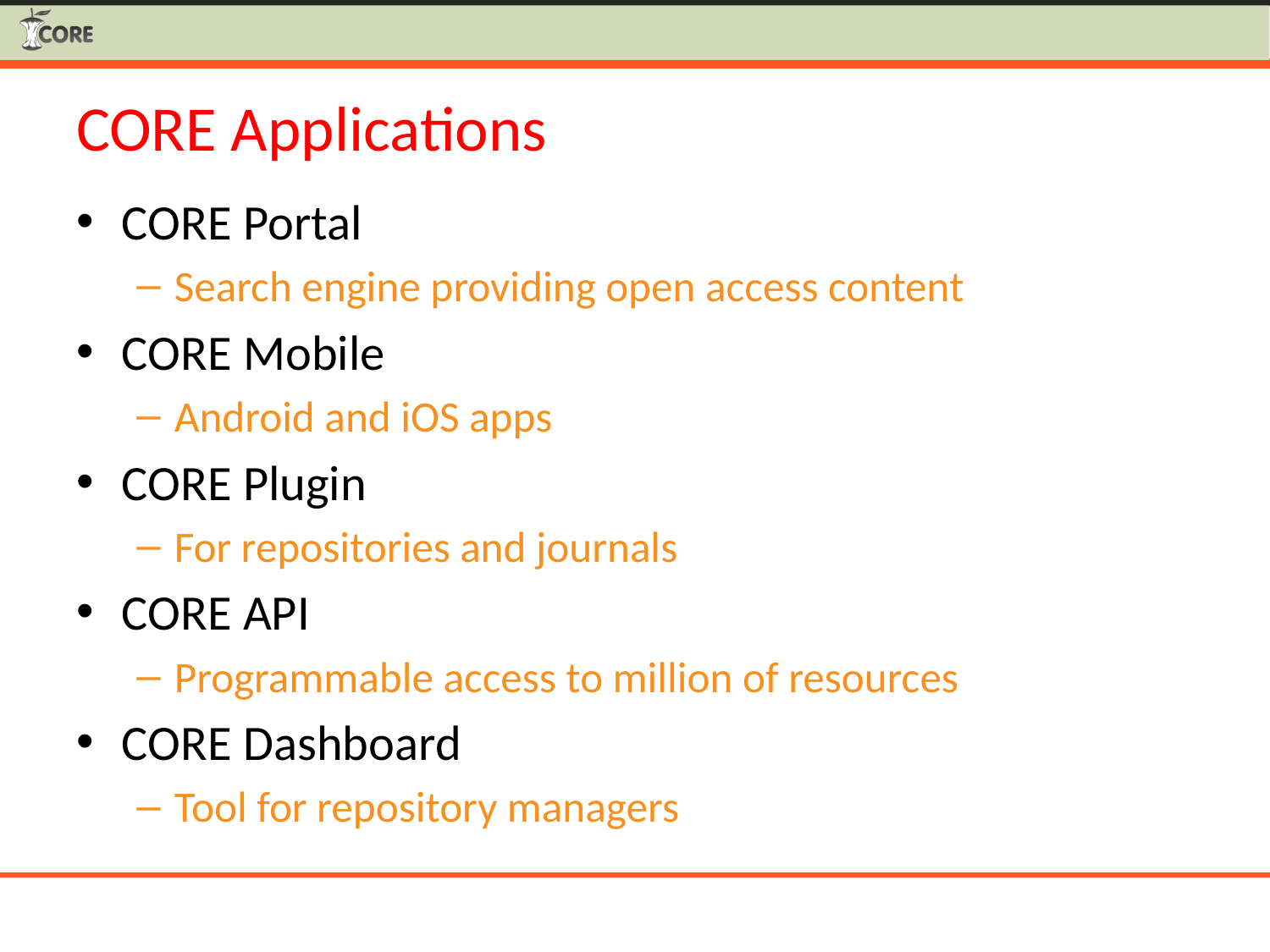

# CORE Applications
CORE Portal
Search engine providing open access content
CORE Mobile
Android and iOS apps
CORE Plugin
For repositories and journals
CORE API
Programmable access to million of resources
CORE Dashboard
Tool for repository managers